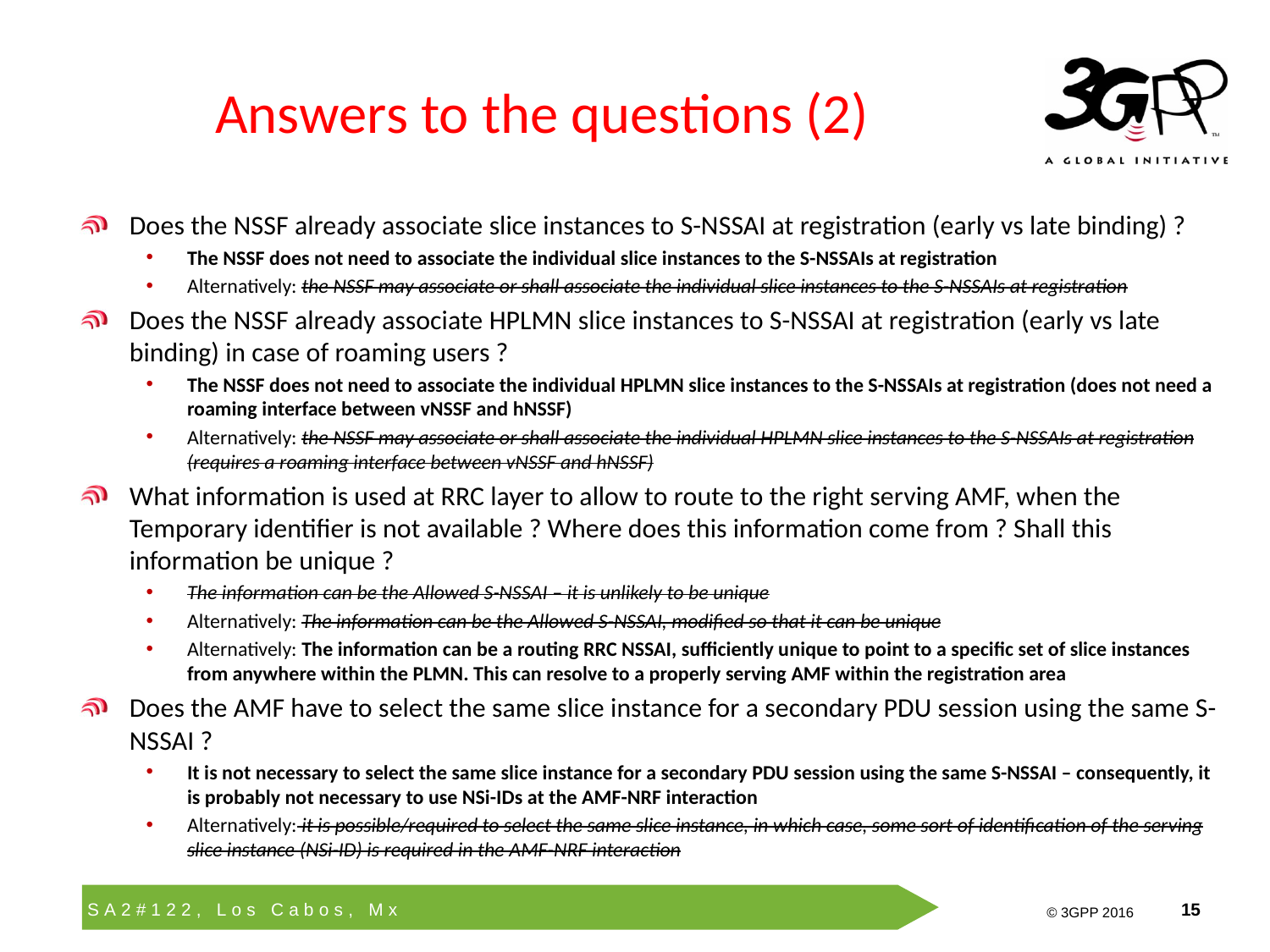

# Answers to the questions (2)
Does the NSSF already associate slice instances to S-NSSAI at registration (early vs late binding) ?
The NSSF does not need to associate the individual slice instances to the S-NSSAIs at registration
Alternatively: the NSSF may associate or shall associate the individual slice instances to the S-NSSAIs at registration
Does the NSSF already associate HPLMN slice instances to S-NSSAI at registration (early vs late binding) in case of roaming users ?
The NSSF does not need to associate the individual HPLMN slice instances to the S-NSSAIs at registration (does not need a roaming interface between vNSSF and hNSSF)
Alternatively: the NSSF may associate or shall associate the individual HPLMN slice instances to the S-NSSAIs at registration (requires a roaming interface between vNSSF and hNSSF)
What information is used at RRC layer to allow to route to the right serving AMF, when the Temporary identifier is not available ? Where does this information come from ? Shall this information be unique ?
The information can be the Allowed S-NSSAI – it is unlikely to be unique
Alternatively: The information can be the Allowed S-NSSAI, modified so that it can be unique
Alternatively: The information can be a routing RRC NSSAI, sufficiently unique to point to a specific set of slice instances from anywhere within the PLMN. This can resolve to a properly serving AMF within the registration area
Does the AMF have to select the same slice instance for a secondary PDU session using the same S-NSSAI ?
It is not necessary to select the same slice instance for a secondary PDU session using the same S-NSSAI – consequently, it is probably not necessary to use NSi-IDs at the AMF-NRF interaction
Alternatively: it is possible/required to select the same slice instance, in which case, some sort of identification of the serving slice instance (NSi-ID) is required in the AMF-NRF interaction